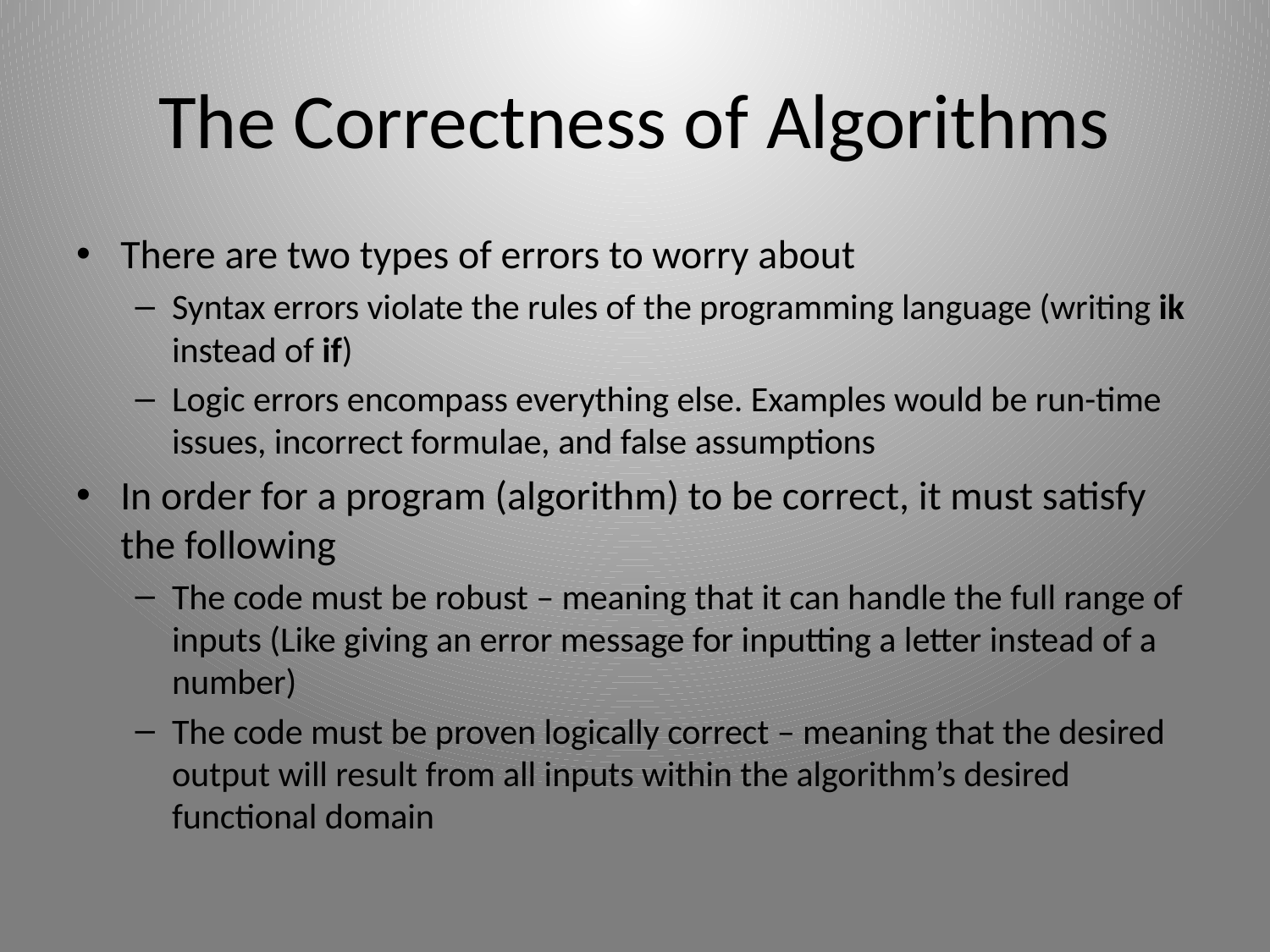

# The Correctness of Algorithms
There are two types of errors to worry about
Syntax errors violate the rules of the programming language (writing ik instead of if)
Logic errors encompass everything else. Examples would be run-time issues, incorrect formulae, and false assumptions
In order for a program (algorithm) to be correct, it must satisfy the following
The code must be robust – meaning that it can handle the full range of inputs (Like giving an error message for inputting a letter instead of a number)
The code must be proven logically correct – meaning that the desired output will result from all inputs within the algorithm’s desired functional domain